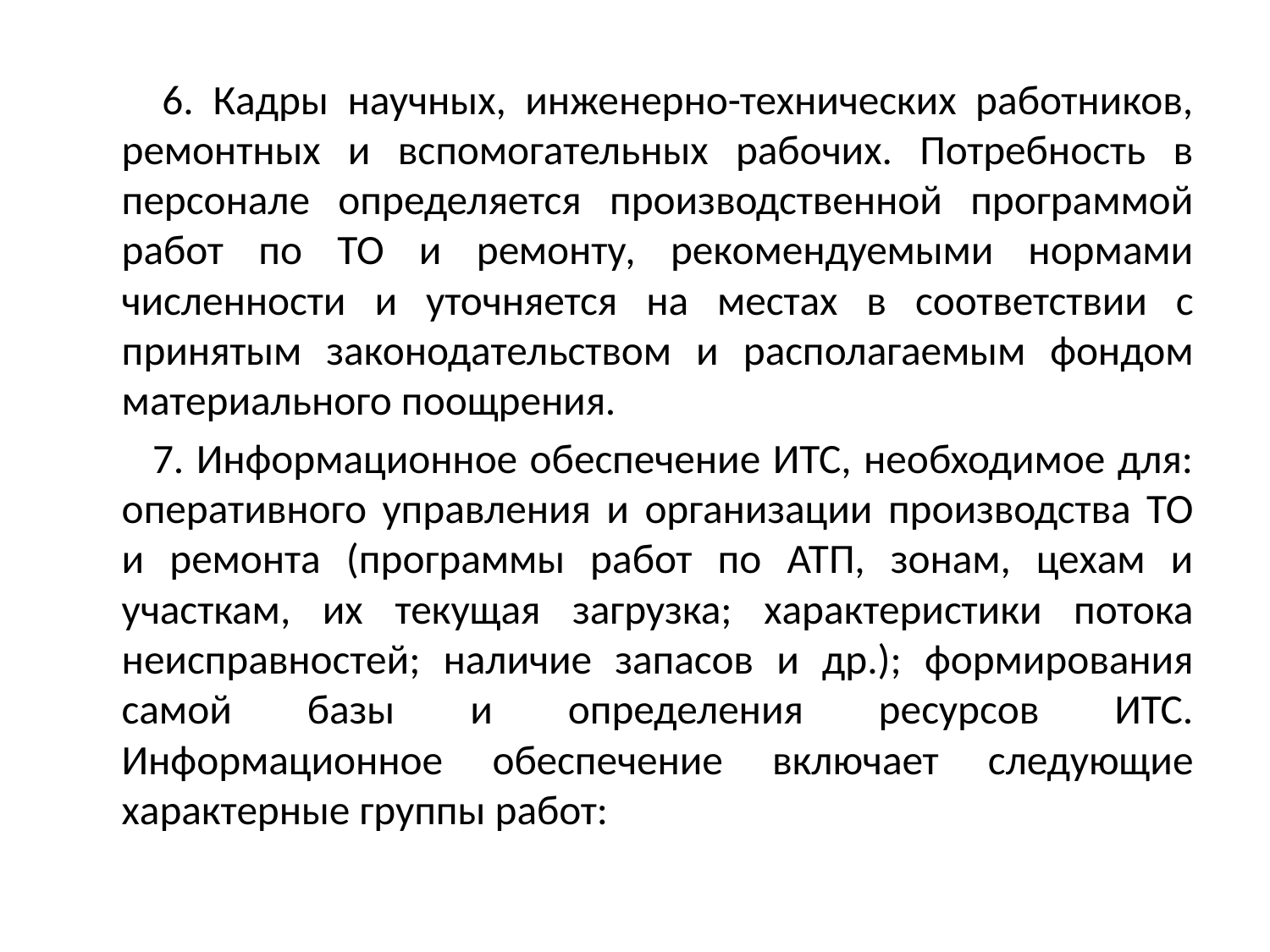

6. Кадры научных, инженерно-технических работников, ремонтных и вспомогательных рабочих. Потребность в персонале определяется производственной программой работ по ТО и ремонту, рекомендуемыми нормами численности и уточняется на местах в соответствии с принятым законодательством и располагаемым фондом материального поощрения.
        7. Информационное обеспечение ИТС, необходимое для: оперативного управления и организации производства ТО и ремонта (программы работ по АТП, зонам, цехам и участкам, их текущая загрузка; характеристики потока неисправностей; наличие запасов и др.); формирования самой базы и определения ресурсов ИТС. Информационное обеспечение включает следующие характерные группы работ: